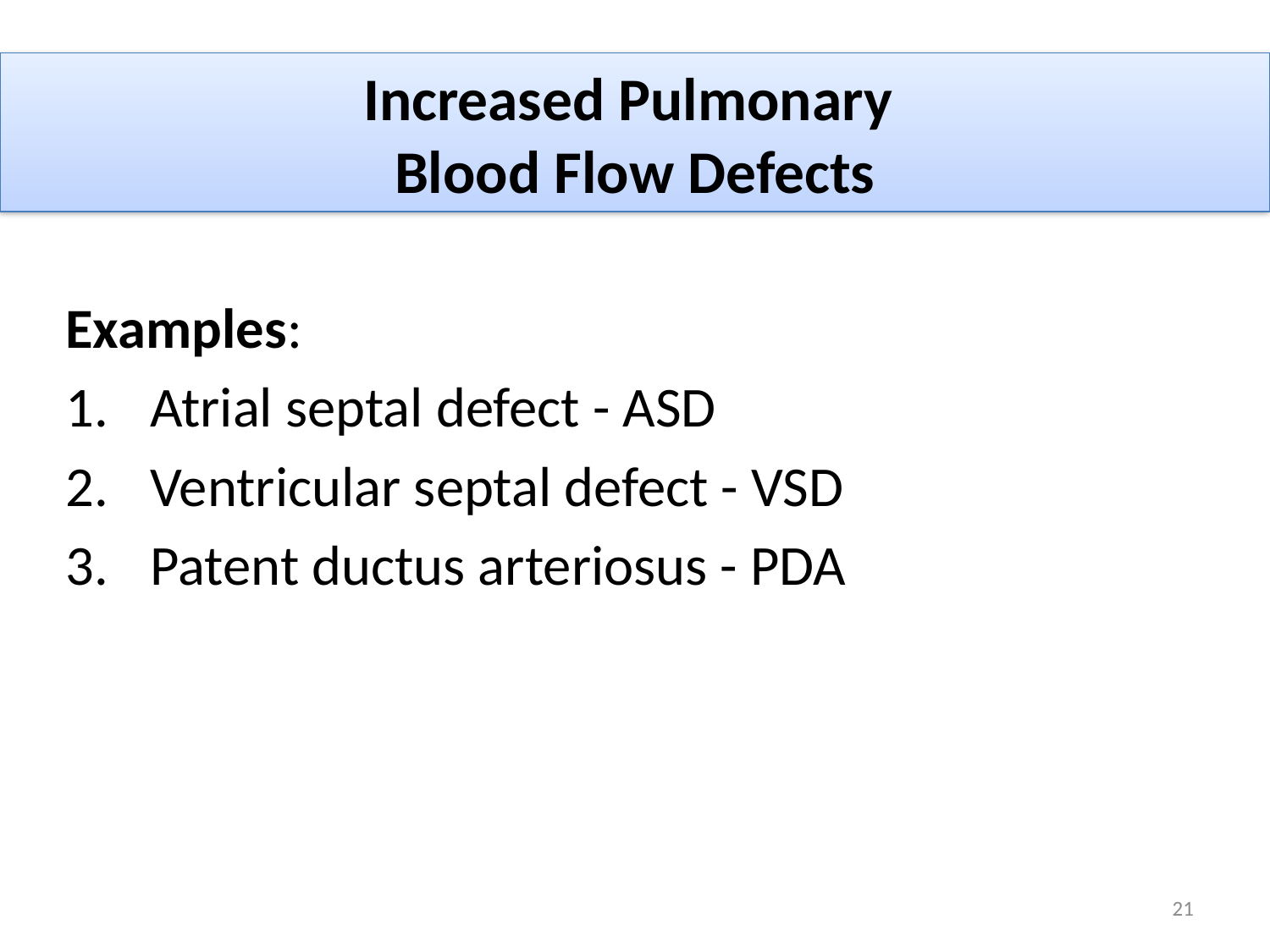

# Increased Pulmonary Blood Flow Defects
Examples:
Atrial septal defect - ASD
Ventricular septal defect - VSD
Patent ductus arteriosus - PDA
21